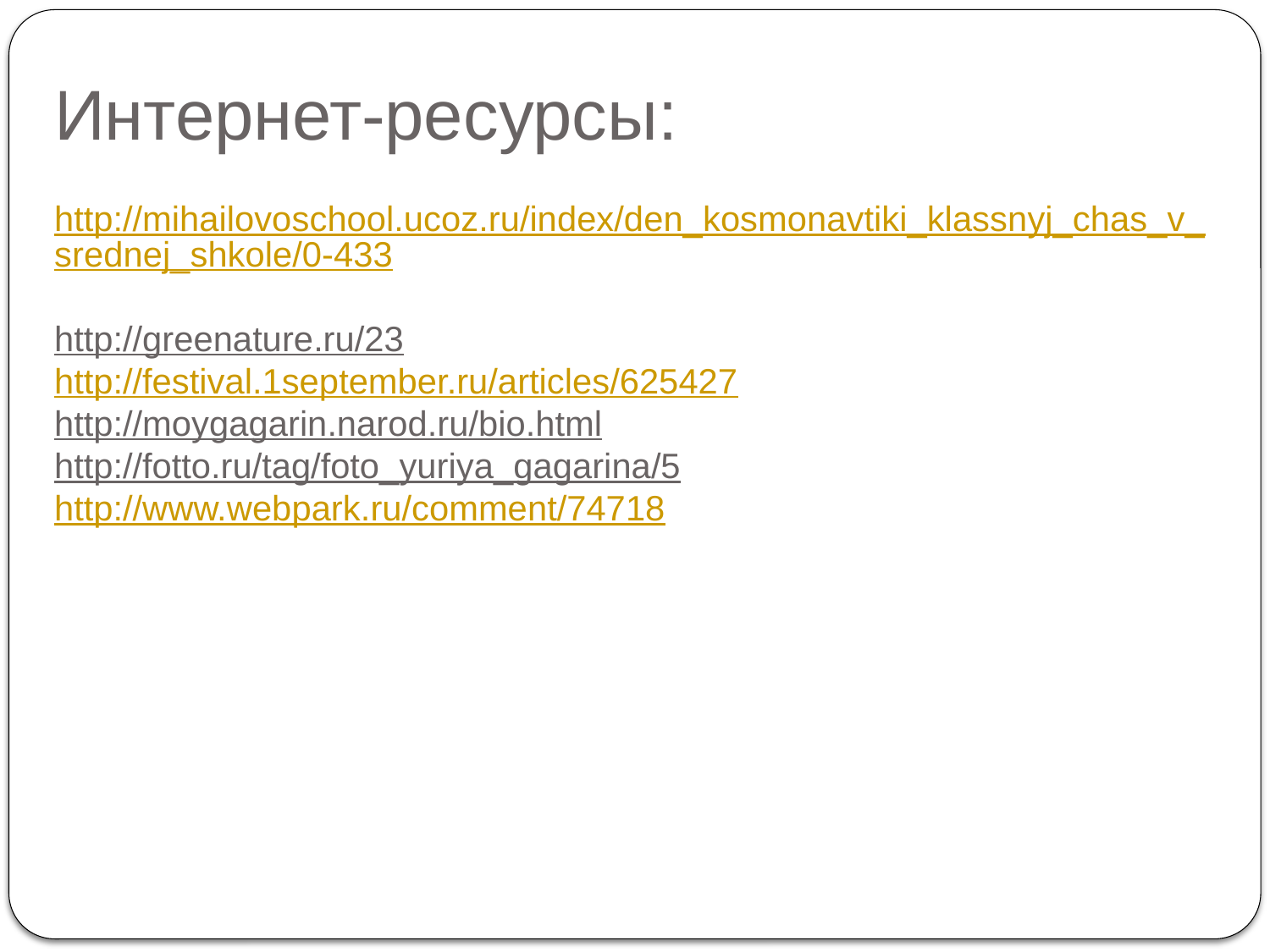

# Интернет-ресурсы: http://mihailovoschool.ucoz.ru/index/den_kosmonavtiki_klassnyj_chas_v_srednej_shkole/0-433 http://greenature.ru/23 http://festival.1september.ru/articles/625427 http://moygagarin.narod.ru/bio.html http://fotto.ru/tag/foto_yuriya_gagarina/5 http://www.webpark.ru/comment/74718